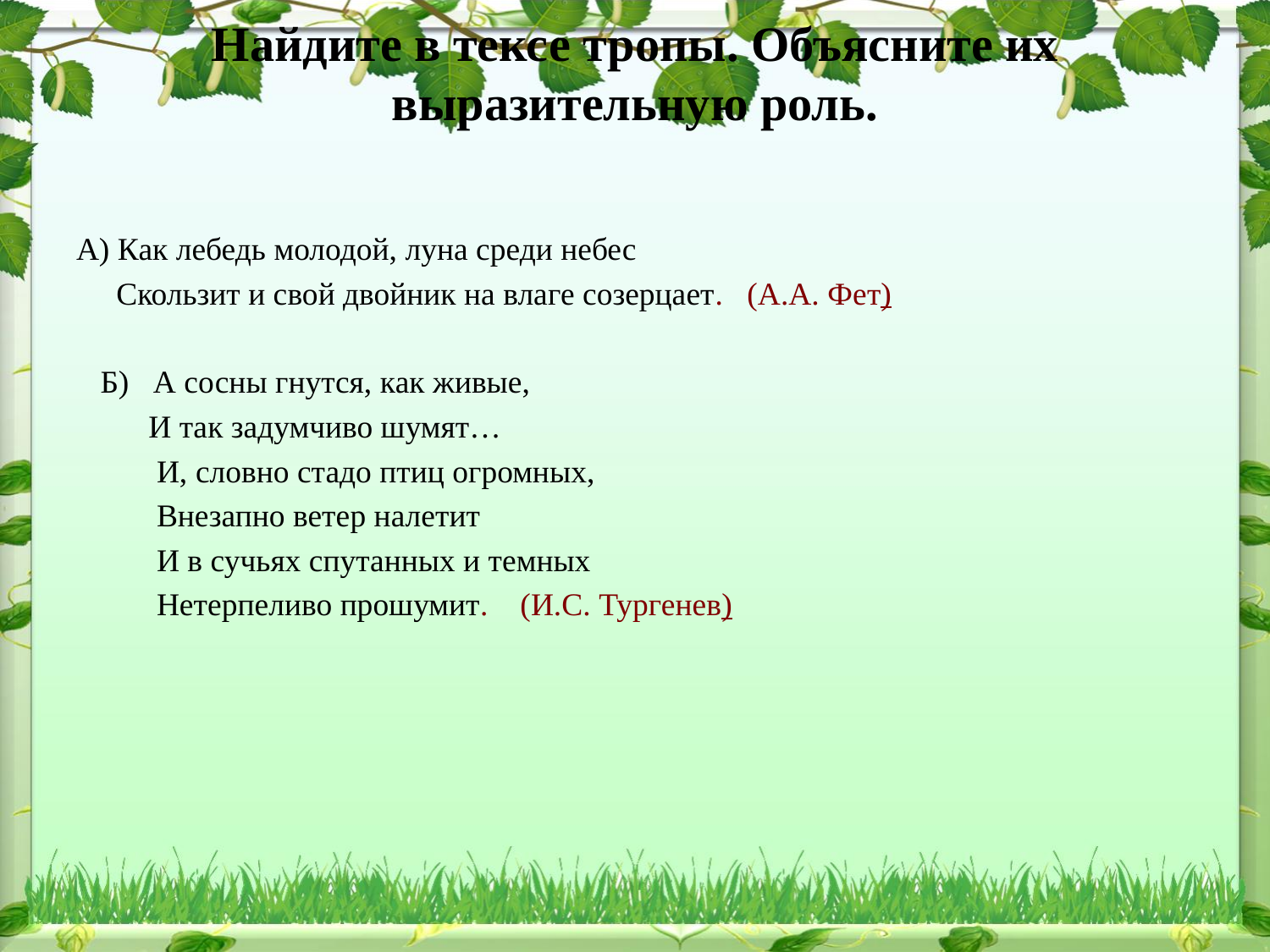

# Найдите в тексе тропы. Объясните их выразительную роль.
А) Как лебедь молодой, луна среди небес
     Скользит и свой двойник на влаге созерцает.   (А.А. Фет)

   Б)   А сосны гнутся, как живые,
         И так задумчиво шумят…
          И, словно стадо птиц огромных,
          Внезапно ветер налетит
          И в сучьях спутанных и темных
          Нетерпеливо прошумит.    (И.С. Тургенев)